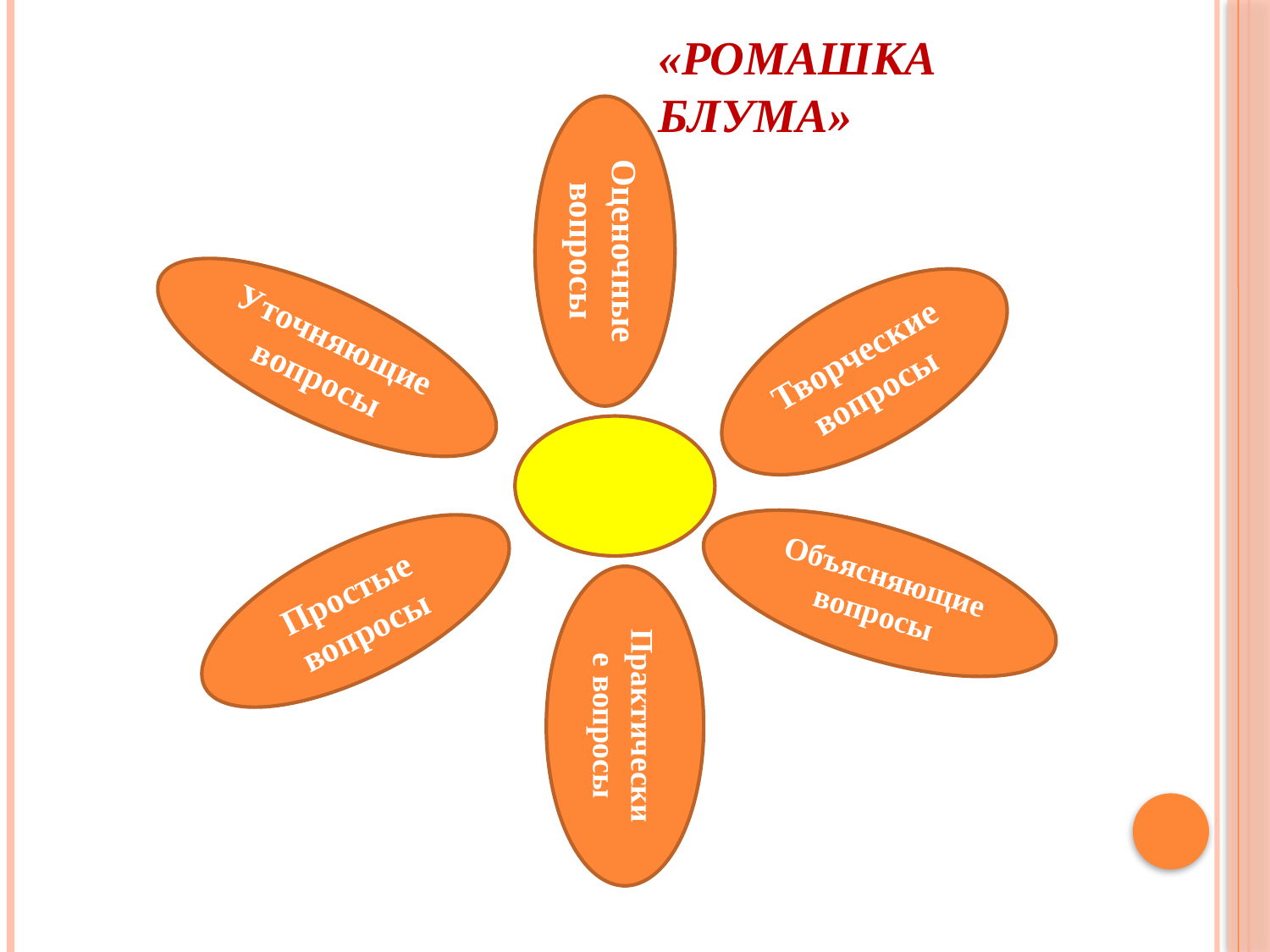

# «Ромашка               Блума»
Оценочные вопросы
Уточняющие вопросы
Творческие вопросы

Объясняющие вопросы
Простые вопросы
Практические вопросы